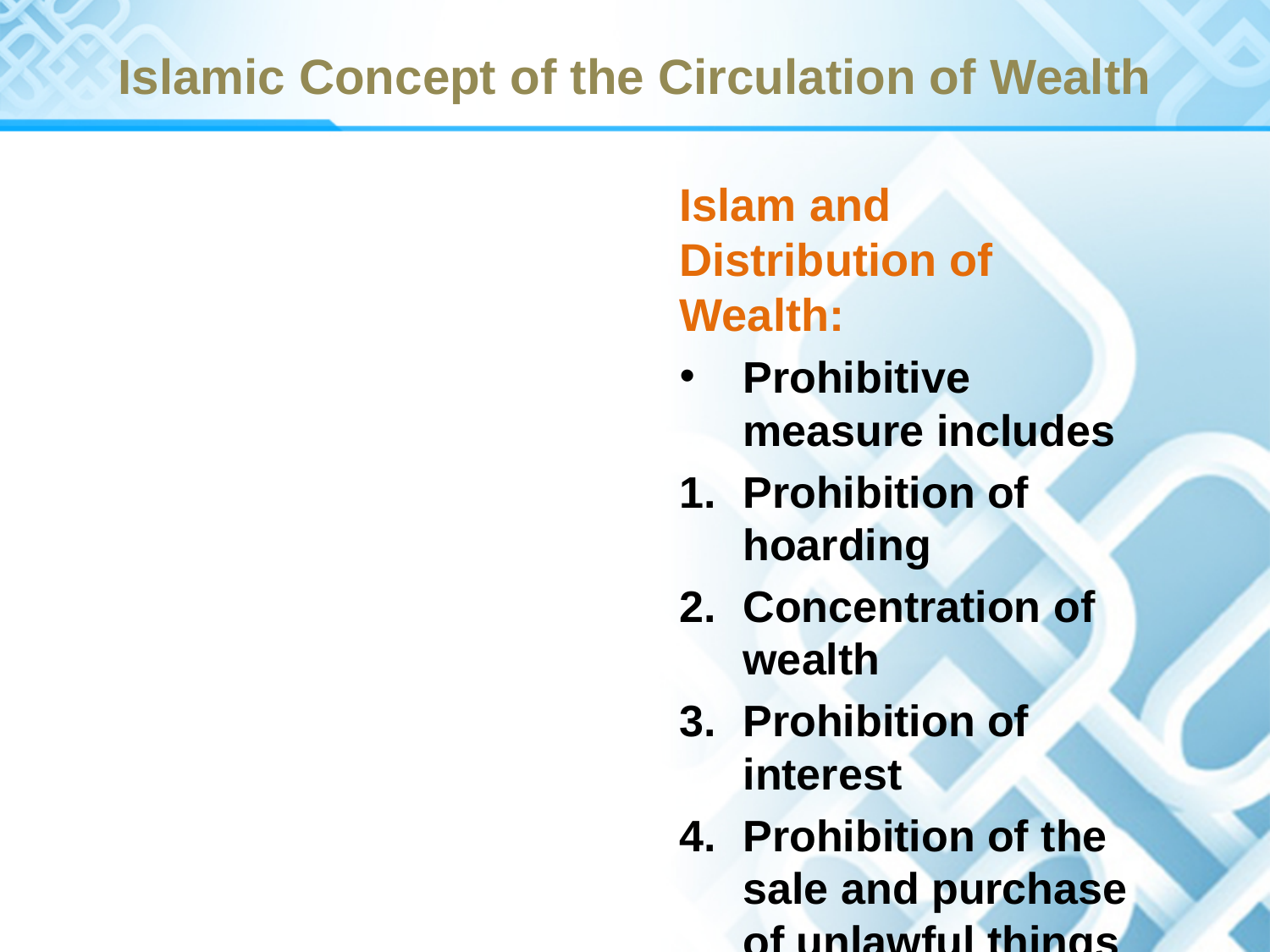

# Islamic Concept of the Circulation of Wealth
Islam and  Distribution of Wealth:
Prohibitive measure includes
Prohibition of hoarding
Concentration of wealth
Prohibition of interest
Prohibition of the sale and purchase of unlawful things
Prohibition of speculation and fraudulent dealings